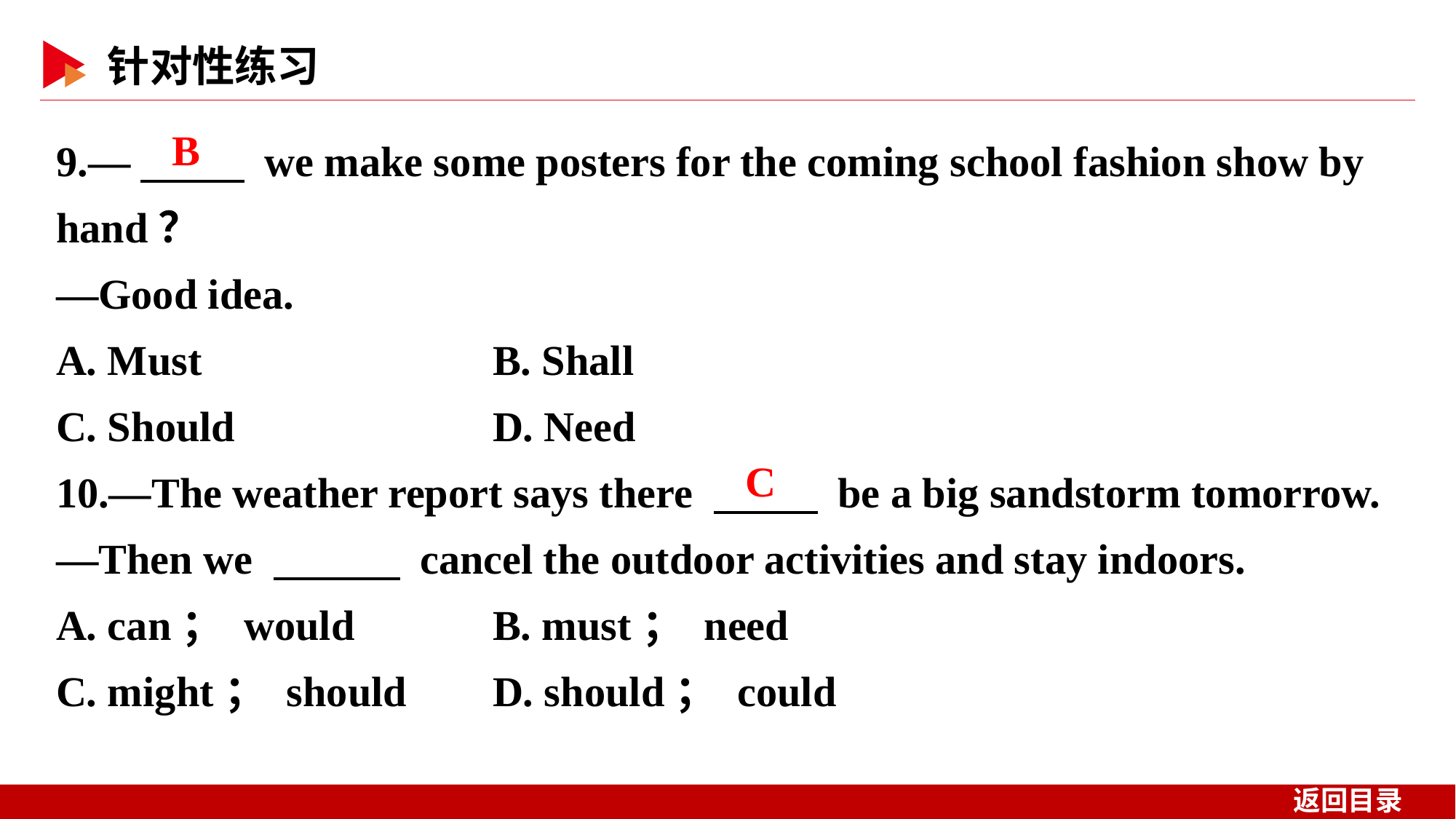

9.—　  　 we make some posters for the coming school fashion show by hand？
—Good idea.
A. Must                		B. Shall
C. Should           		D. Need
10.—The weather report says there 　  　 be a big sandstorm tomorrow.
—Then we 　　　 cancel the outdoor activities and stay indoors.
A. can； would           	B. must； need
C. might； should        	D. should； could
B
C